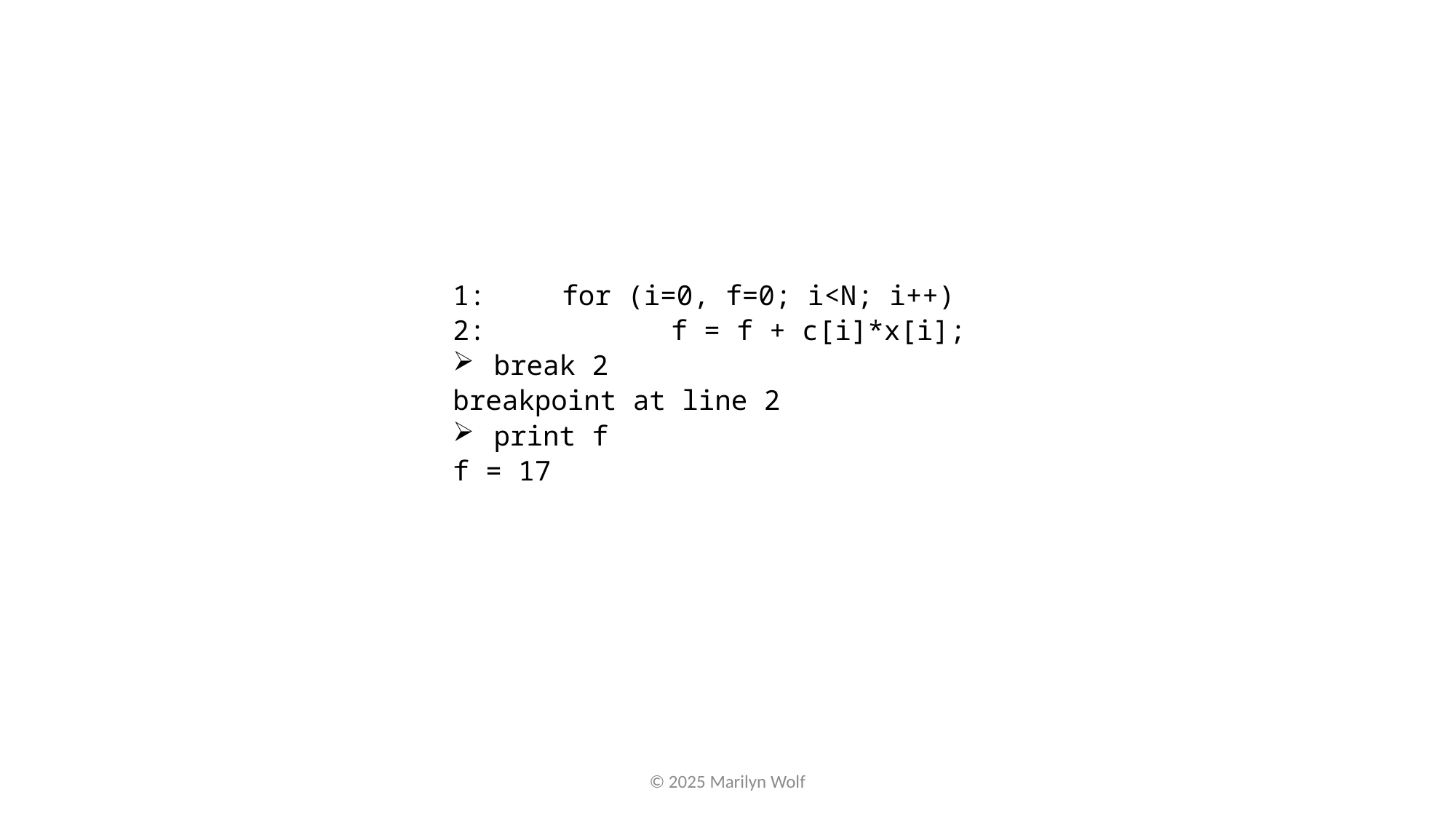

1:	for (i=0, f=0; i<N; i++)
2:		f = f + c[i]*x[i];
break 2
breakpoint at line 2
print f
f = 17
© 2025 Marilyn Wolf